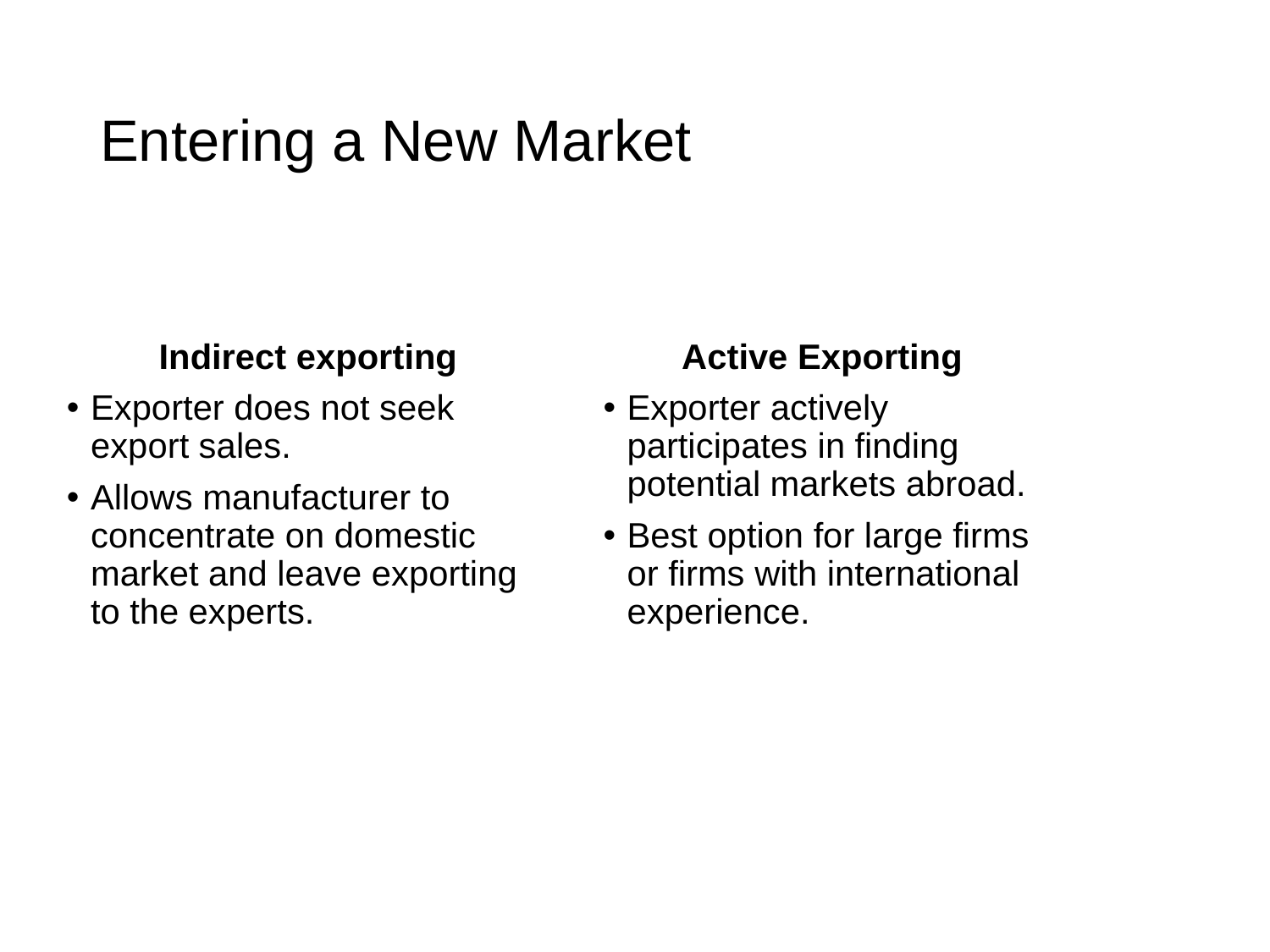

# Entering a New Market

Indirect exporting
Exporter does not seek export sales.
Allows manufacturer to concentrate on domestic market and leave exporting to the experts.

Active Exporting
Exporter actively participates in finding potential markets abroad.
Best option for large firms or firms with international experience.